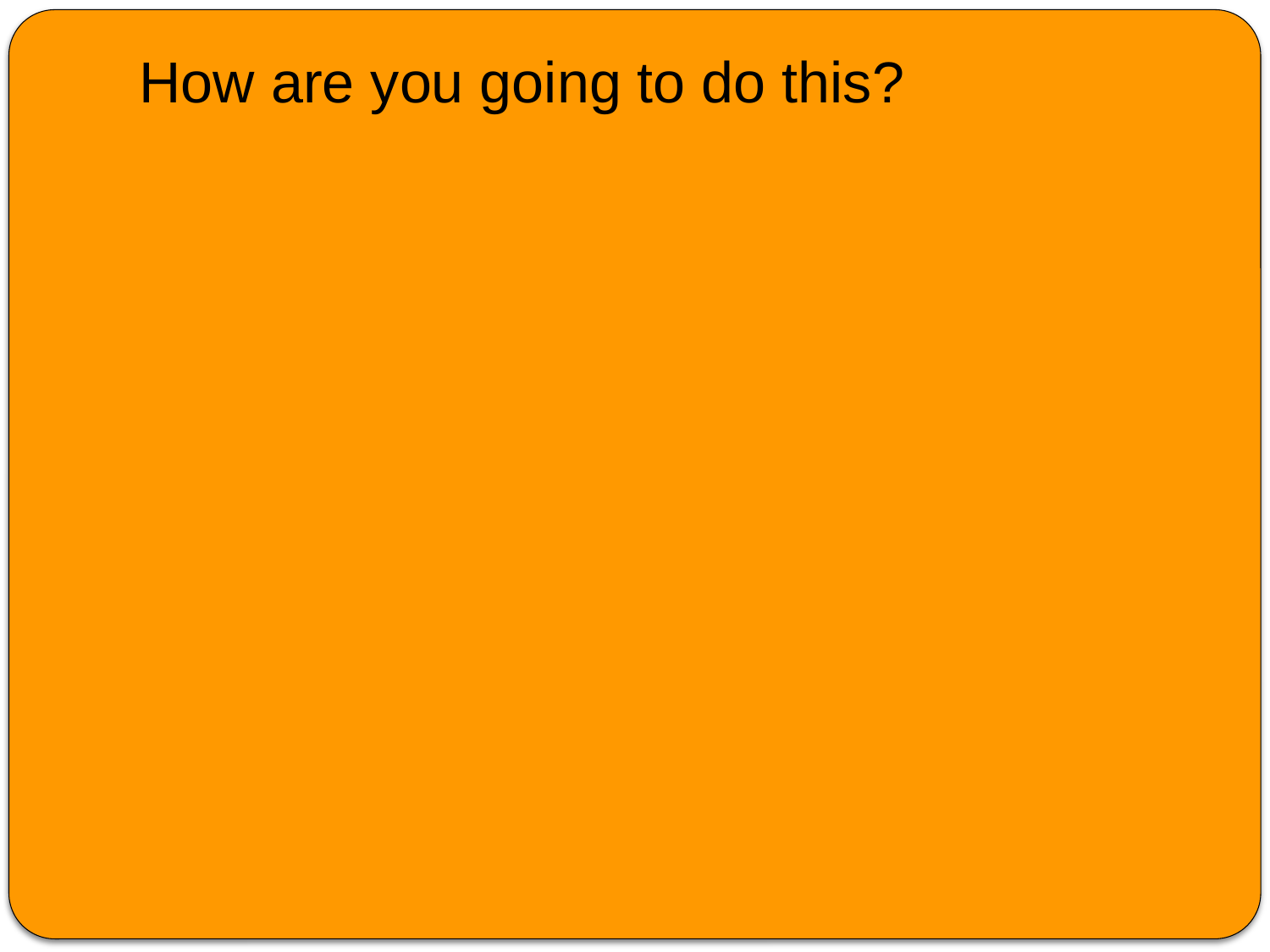

# How are you going to do this?